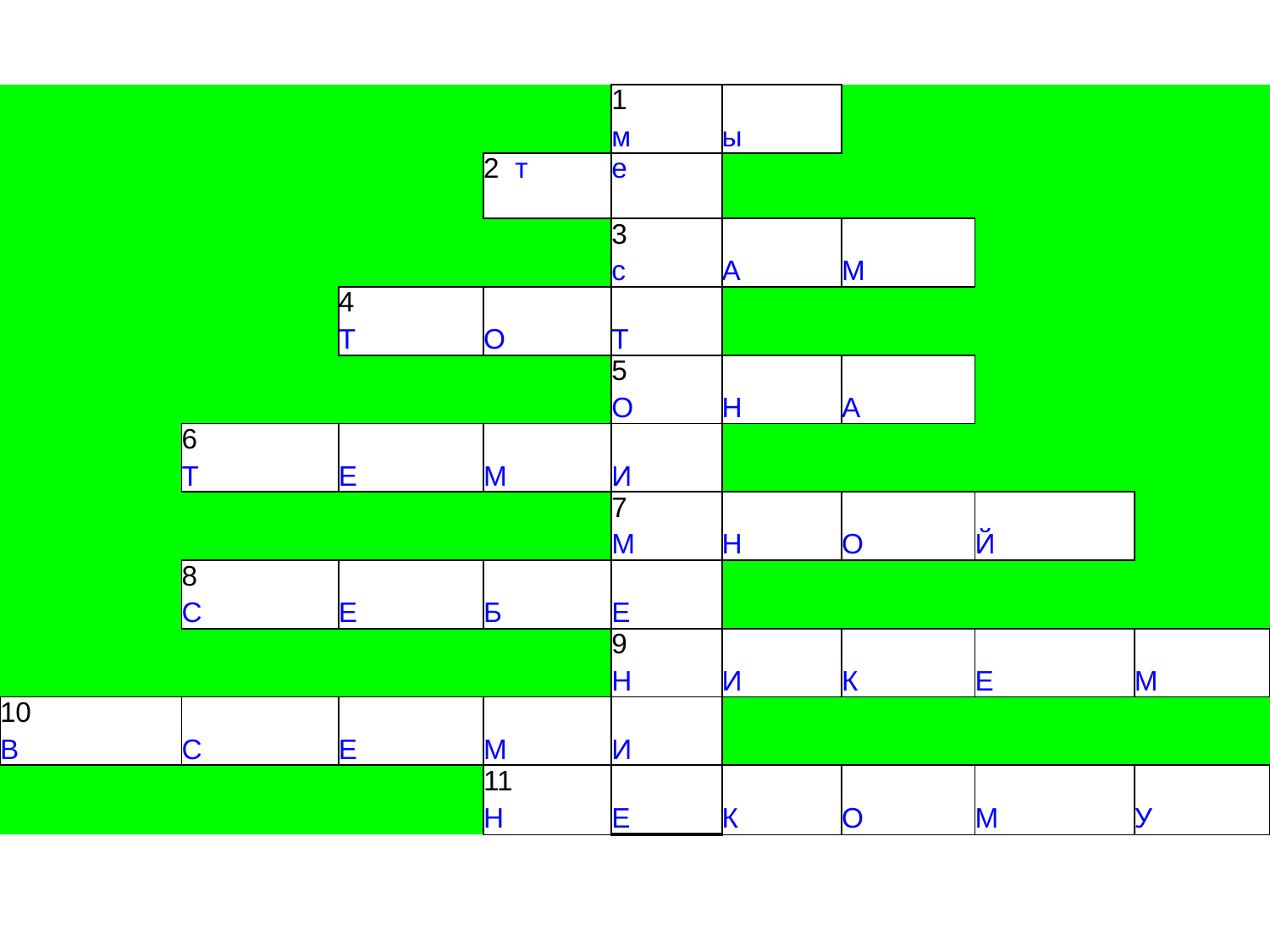

|  |  |  |  | 1 м | ы |  |  |  |
| --- | --- | --- | --- | --- | --- | --- | --- | --- |
|  |  |  | 2 т | е |  |  |  |  |
|  |  |  |  | 3 с | А | М |  |  |
|  |  | 4 Т | О | Т |  |  |  |  |
|  |  |  |  | 5 О | Н | А |  |  |
|  | 6 Т | Е | М | И |  |  |  |  |
|  |  |  |  | 7 М | Н | О | Й |  |
|  | 8 С | Е | Б | Е |  |  |  |  |
|  |  |  |  | 9 Н | И | К | Е | М |
| 10 В | С | Е | М | И |  |  |  |  |
|  |  |  | 11 Н | Е | К | О | М | У |